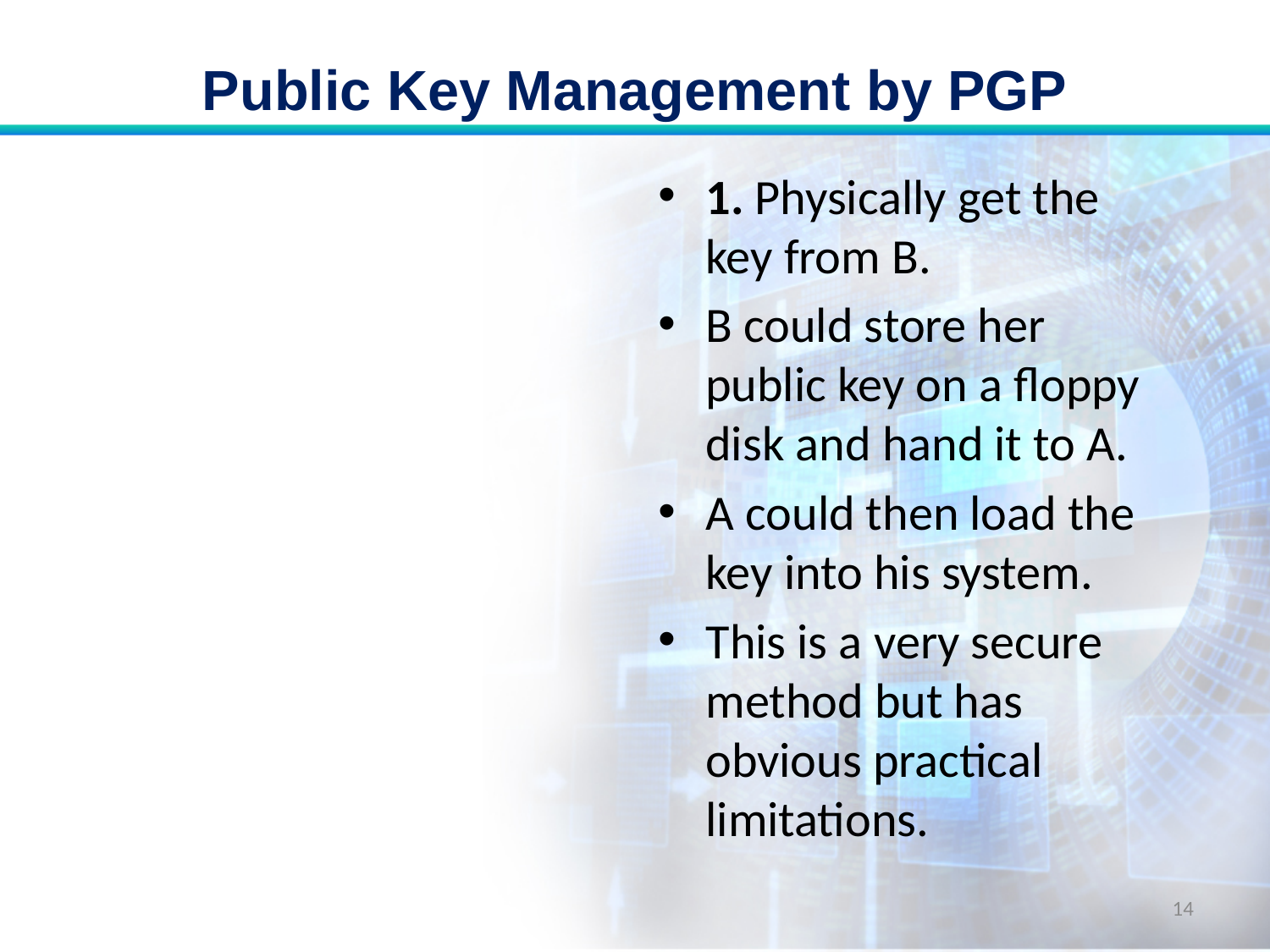

# Public Key Management by PGP
1. Physically get the key from B.
B could store her public key on a floppy disk and hand it to A.
A could then load the key into his system.
This is a very secure method but has obvious practical limitations.
14